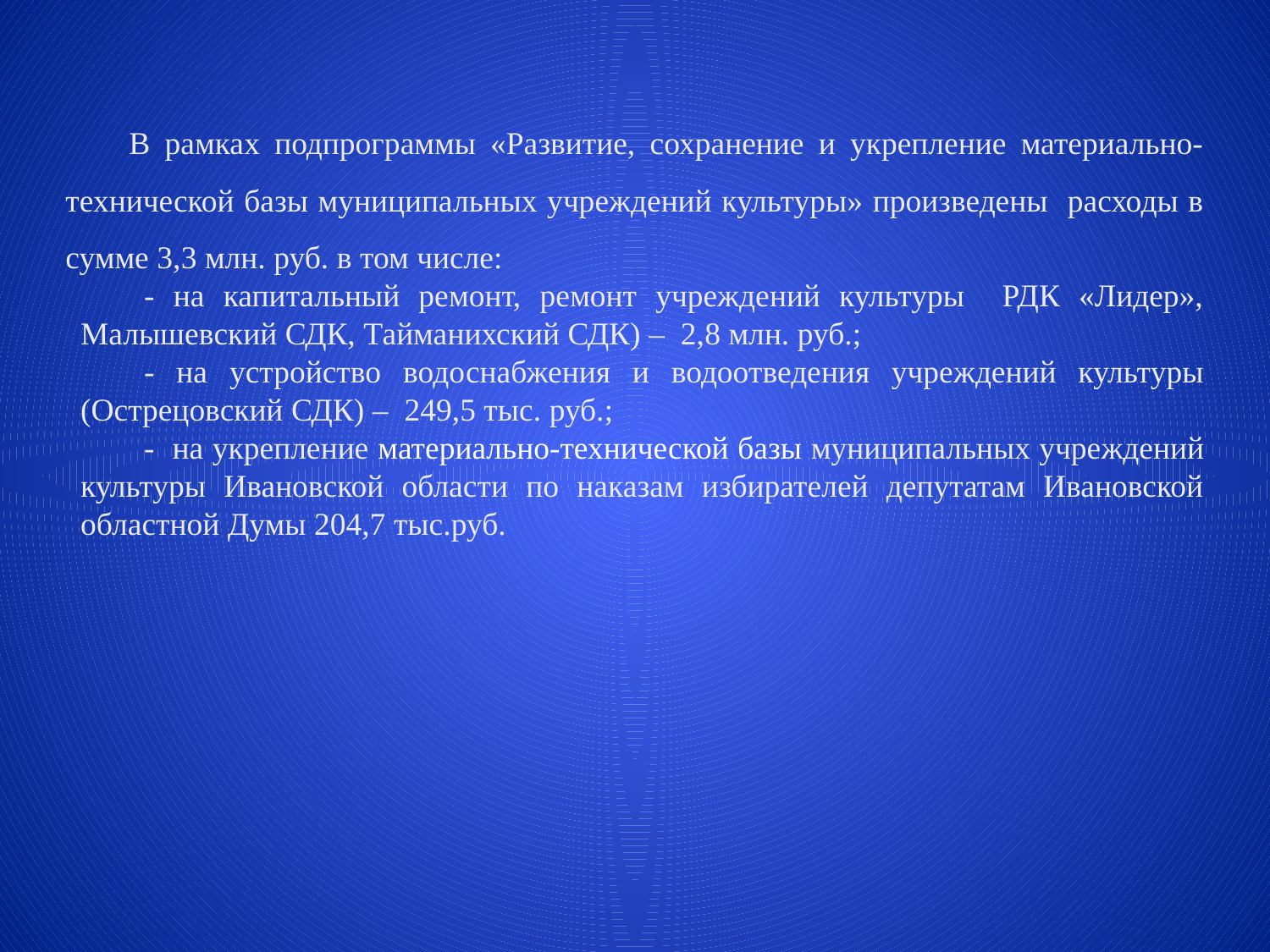

В рамках подпрограммы «Развитие, сохранение и укрепление материально-технической базы муниципальных учреждений культуры» произведены  расходы в сумме 3,3 млн. руб. в том числе:
- на капитальный ремонт, ремонт учреждений культуры  РДК «Лидер», Малышевский СДК, Тайманихский СДК) –  2,8 млн. руб.;
- на устройство водоснабжения и водоотведения учреждений культуры (Острецовский СДК) –  249,5 тыс. руб.;
-  на укрепление материально-технической базы муниципальных учреждений культуры Ивановской области по наказам избирателей депутатам Ивановской областной Думы 204,7 тыс.руб.